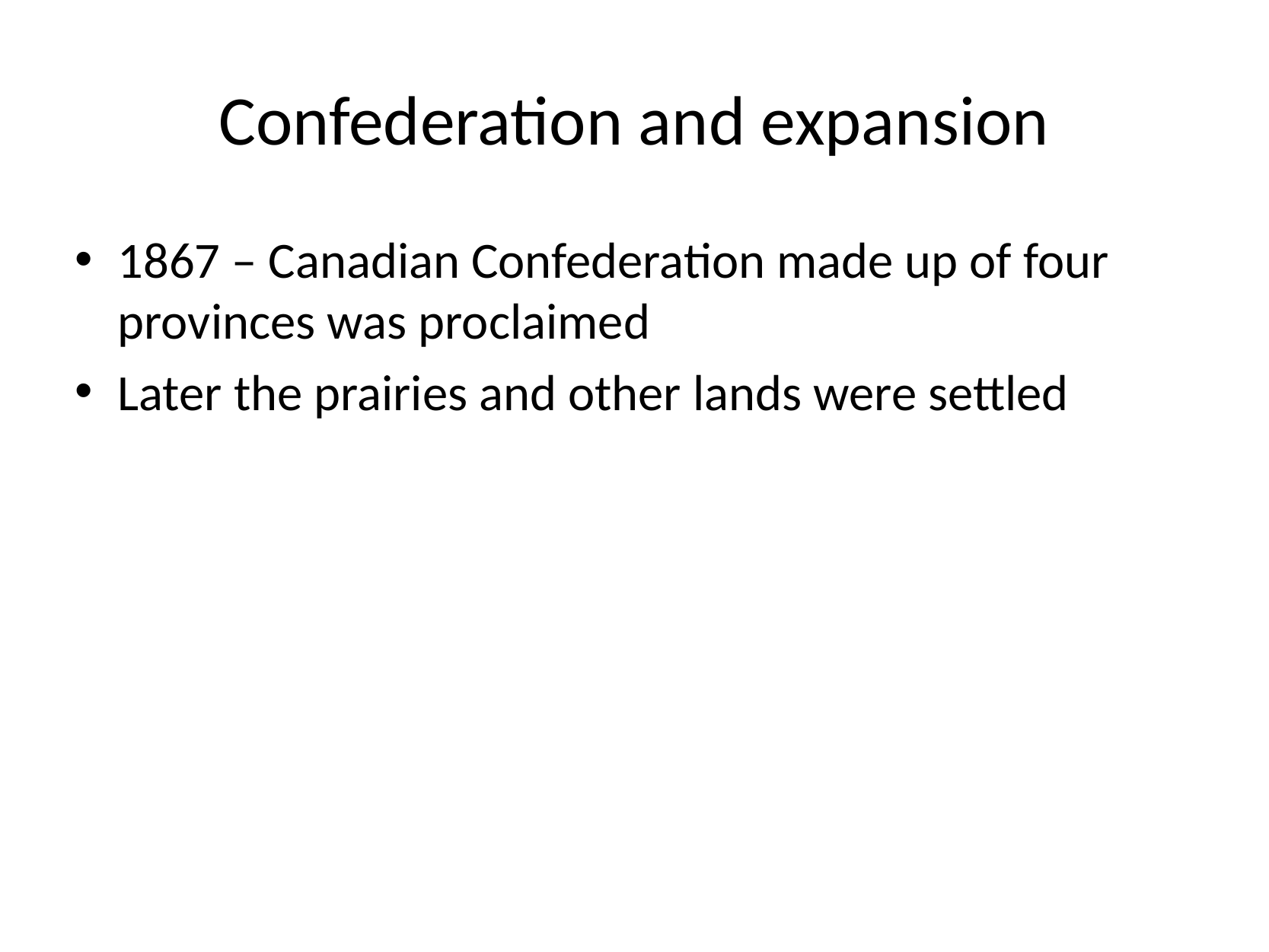

# Confederation and expansion
1867 – Canadian Confederation made up of four provinces was proclaimed
Later the prairies and other lands were settled